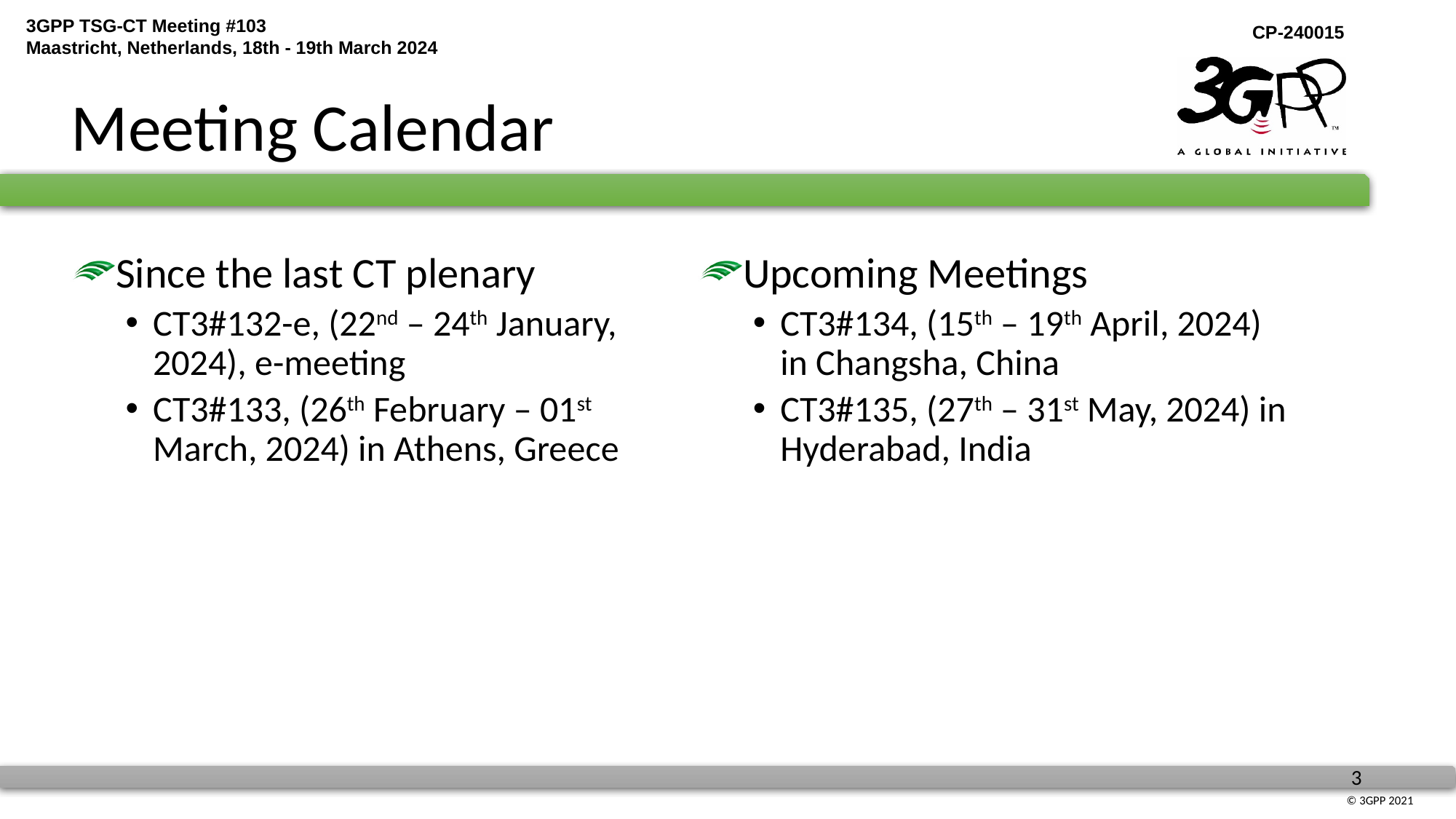

# Meeting Calendar
Since the last CT plenary
CT3#132-e, (22nd – 24th January, 2024), e-meeting
CT3#133, (26th February – 01st March, 2024) in Athens, Greece
Upcoming Meetings
CT3#134, (15th – 19th April, 2024) in Changsha, China
CT3#135, (27th – 31st May, 2024) in Hyderabad, India